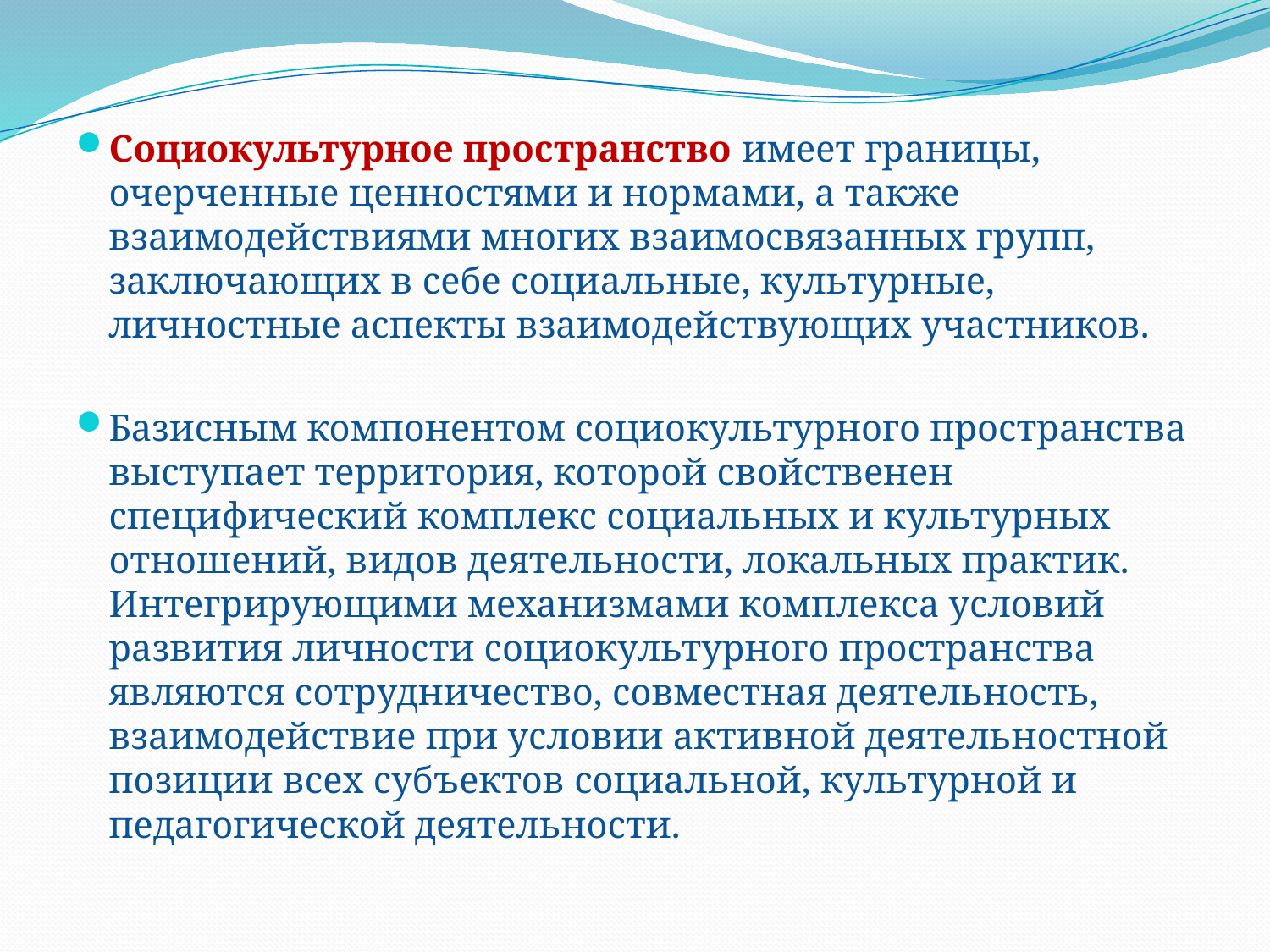

Социокультурное пространство имеет границы, очерченные ценностями и нормами, а также взаимодействиями многих взаимосвязанных групп, заключающих в себе социальные, культурные, личностные аспекты взаимодействующих участников.

Базисным компонентом социокультурного пространства выступает территория, которой свойственен специфический комплекс социальных и культурных отношений, видов деятельности, локальных практик. Интегрирующими механизмами комплекса условий развития личности социокультурного пространства являются сотрудничество, совместная деятельность, взаимодействие при условии активной деятельностной позиции всех субъектов социальной, культурной и педагогической деятельности.